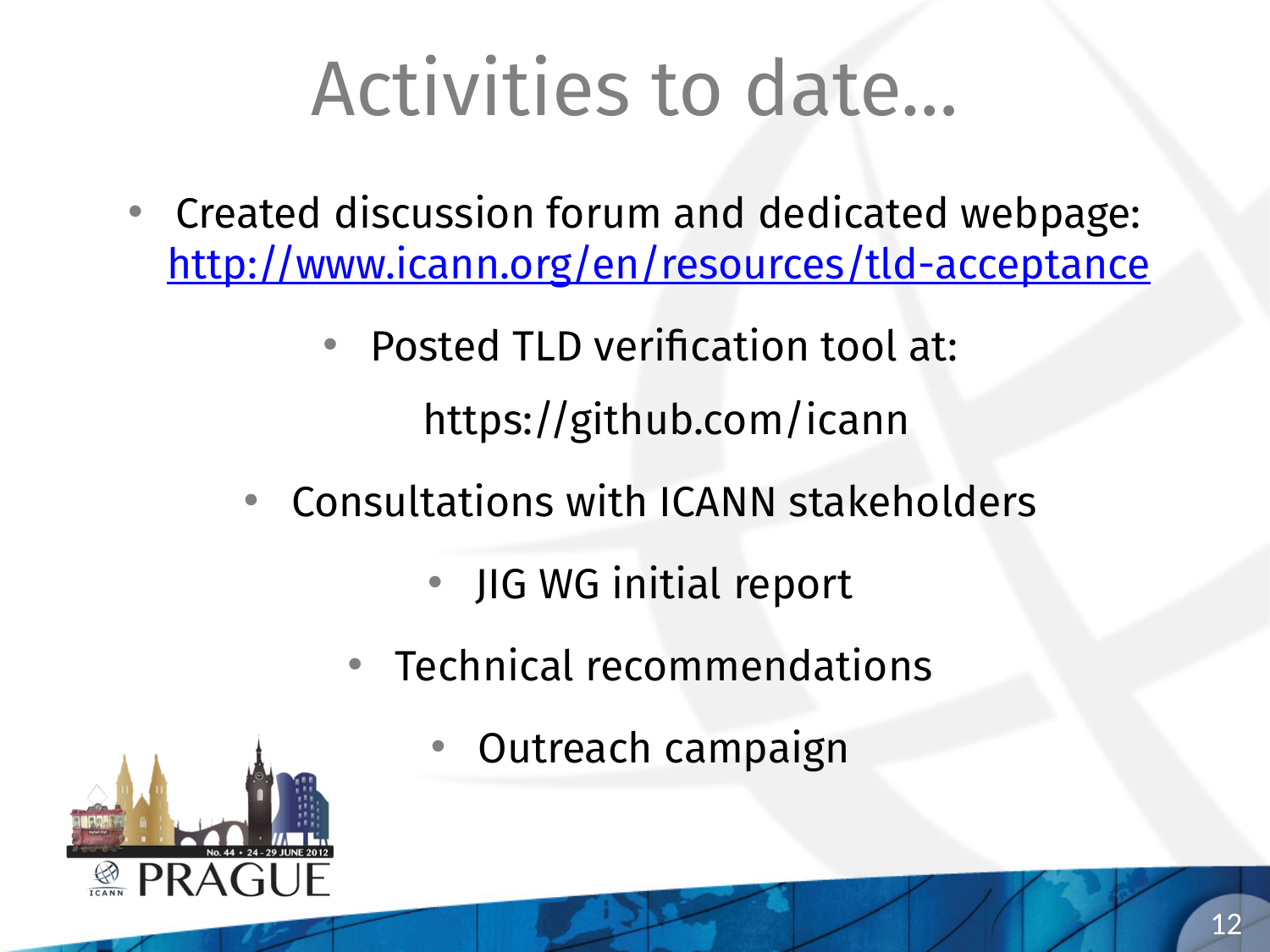

# Activities to date…
Created discussion forum and dedicated webpage: http://www.icann.org/en/resources/tld-acceptance
Posted TLD verification tool at:
https://github.com/icann
Consultations with ICANN stakeholders
JIG WG initial report
Technical recommendations
Outreach campaign

12